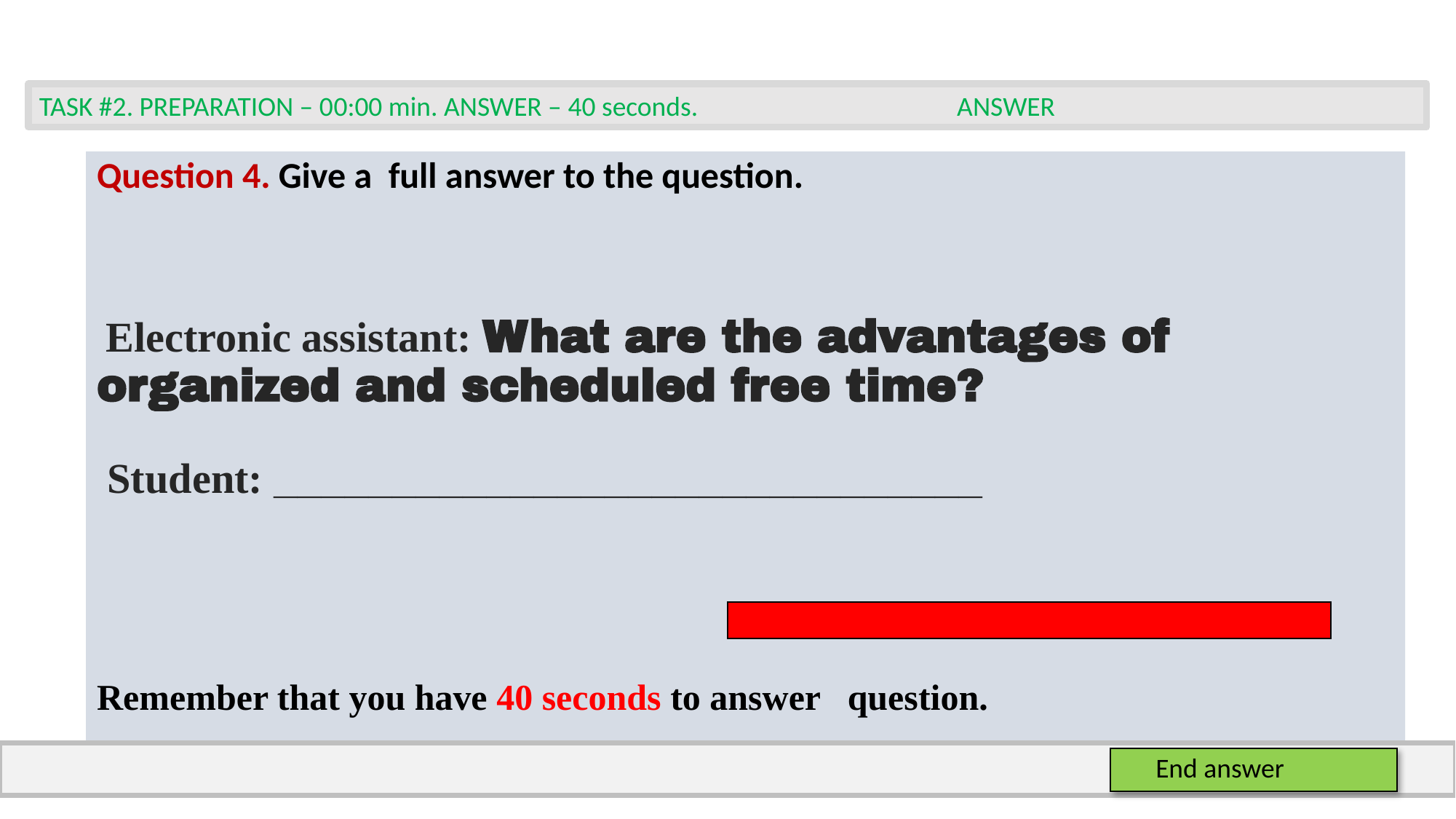

TASK #2. PREPARATION – 00:00 min. ANSWER – 40 seconds.                                          ANSWER
Question 4. Give а  full answer to the question.

 Electronic assistant: What are the advantages of organized and scheduled free time?

 Student: ______________________________

Remember that you have 40 seconds to answer   question.

End answer